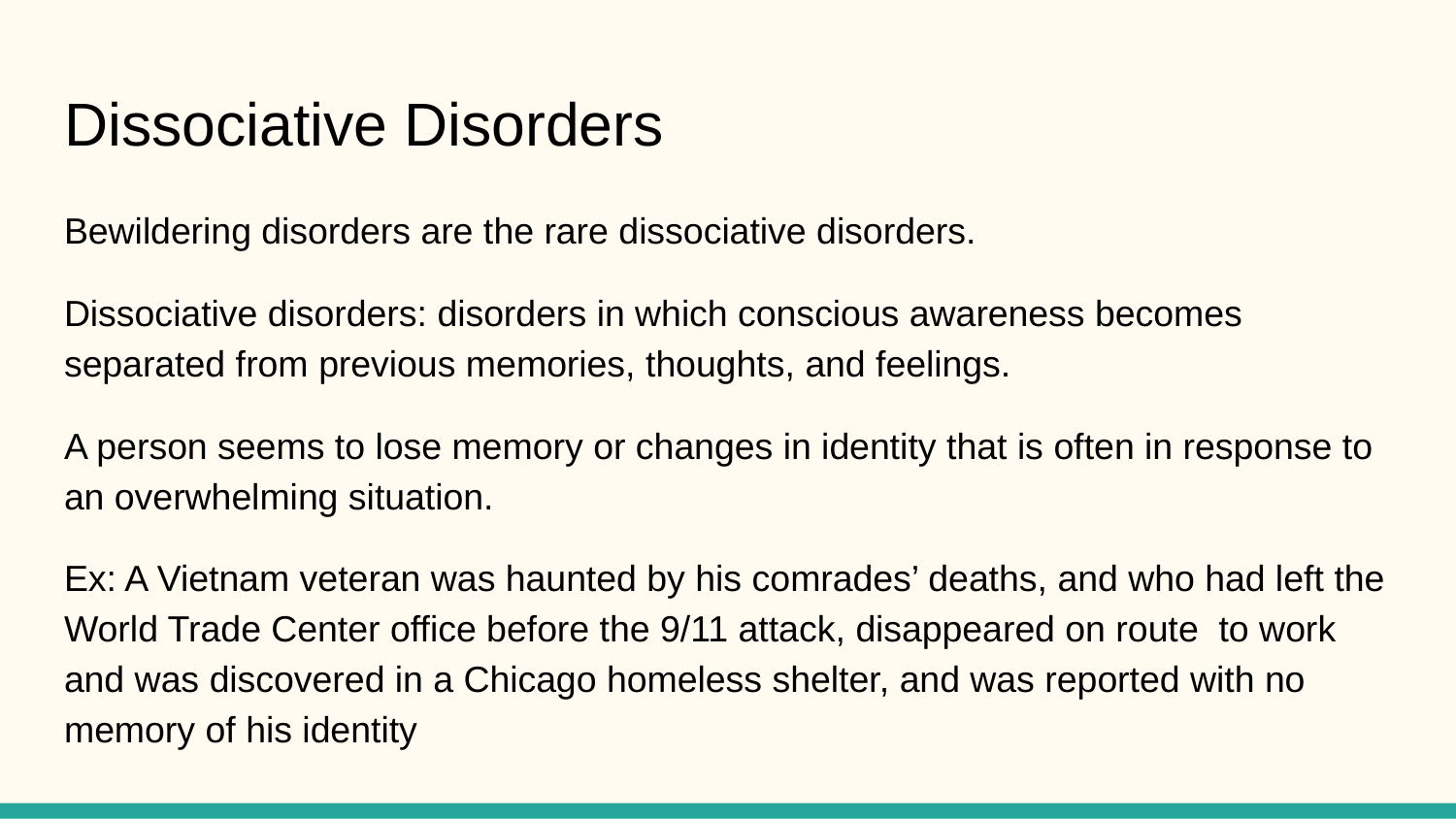

# Dissociative Disorders
Bewildering disorders are the rare dissociative disorders.
Dissociative disorders: disorders in which conscious awareness becomes separated from previous memories, thoughts, and feelings.
A person seems to lose memory or changes in identity that is often in response to an overwhelming situation.
Ex: A Vietnam veteran was haunted by his comrades’ deaths, and who had left the World Trade Center office before the 9/11 attack, disappeared on route  to work and was discovered in a Chicago homeless shelter, and was reported with no memory of his identity